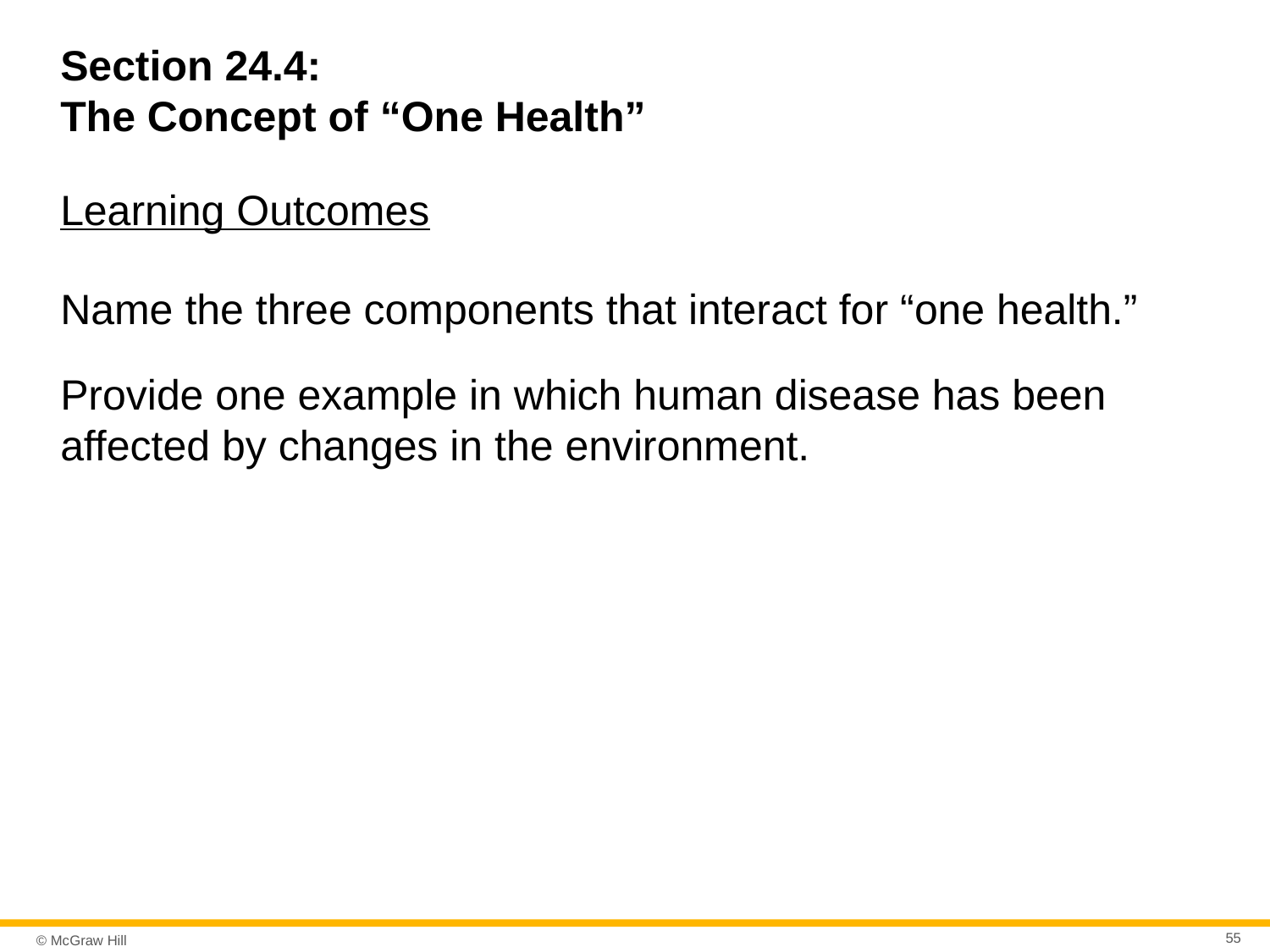

# Section 24.4: The Concept of “One Health”
Learning Outcomes
Name the three components that interact for “one health.”
Provide one example in which human disease has been affected by changes in the environment.